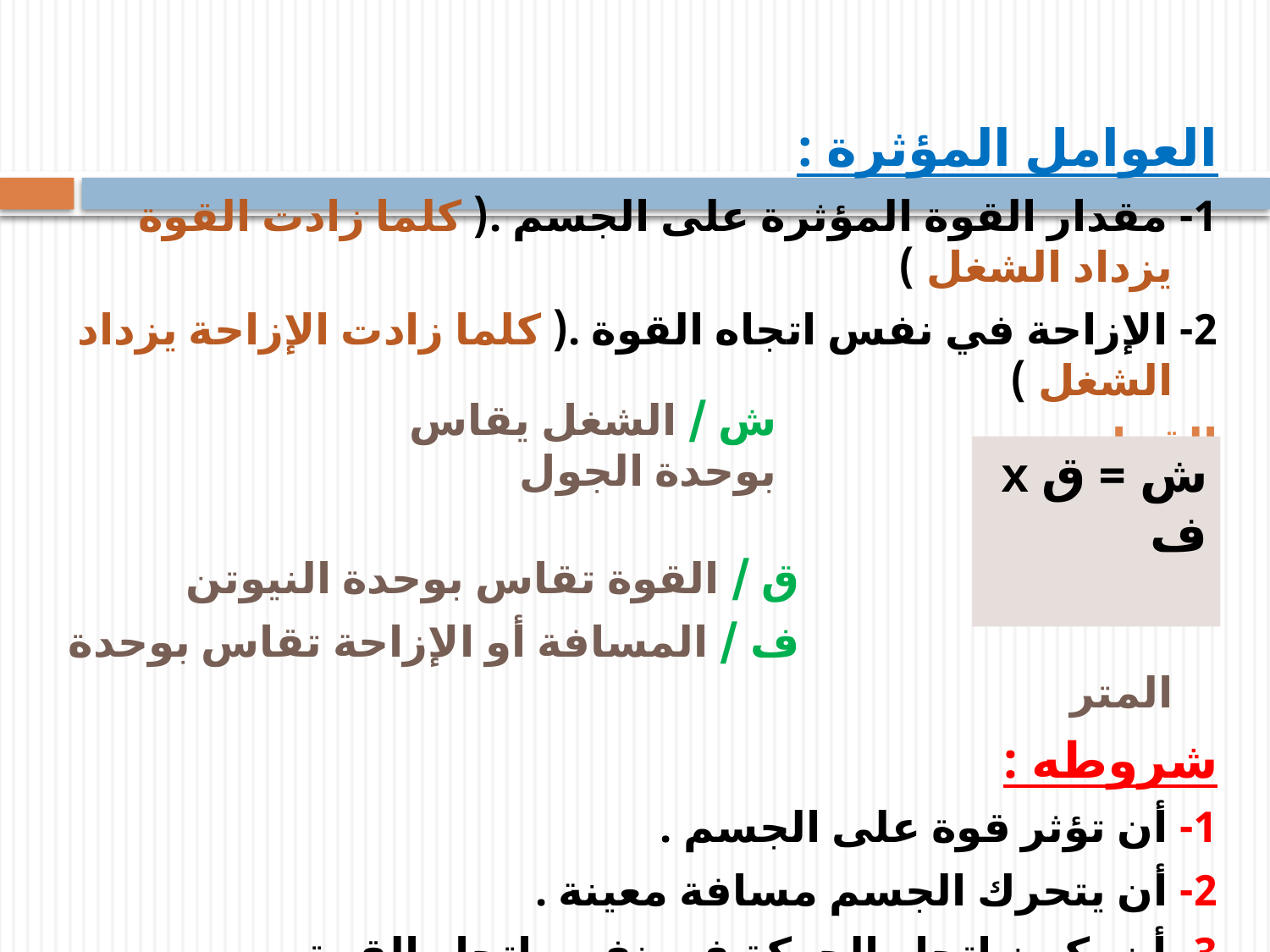

العوامل المؤثرة :
1- مقدار القوة المؤثرة على الجسم .( كلما زادت القوة يزداد الشغل )
2- الإزاحة في نفس اتجاه القوة .( كلما زادت الإزاحة يزداد الشغل )
القــانون

                                      ق / القوة تقاس بوحدة النيوتن
                                      ف / المسافة أو الإزاحة تقاس بوحدة المتر
شروطه :
1- أن تؤثر قوة على الجسم .
2- أن يتحرك الجسم مسافة معينة .
3- أن يكون اتجاه الحركة في نفس اتجاه القوة .
وحدة قياسه : الجول أو نيوتن x متر ( جول = ن . م )

ش / الشغل يقاس بوحدة الجول
ش = ق x ف